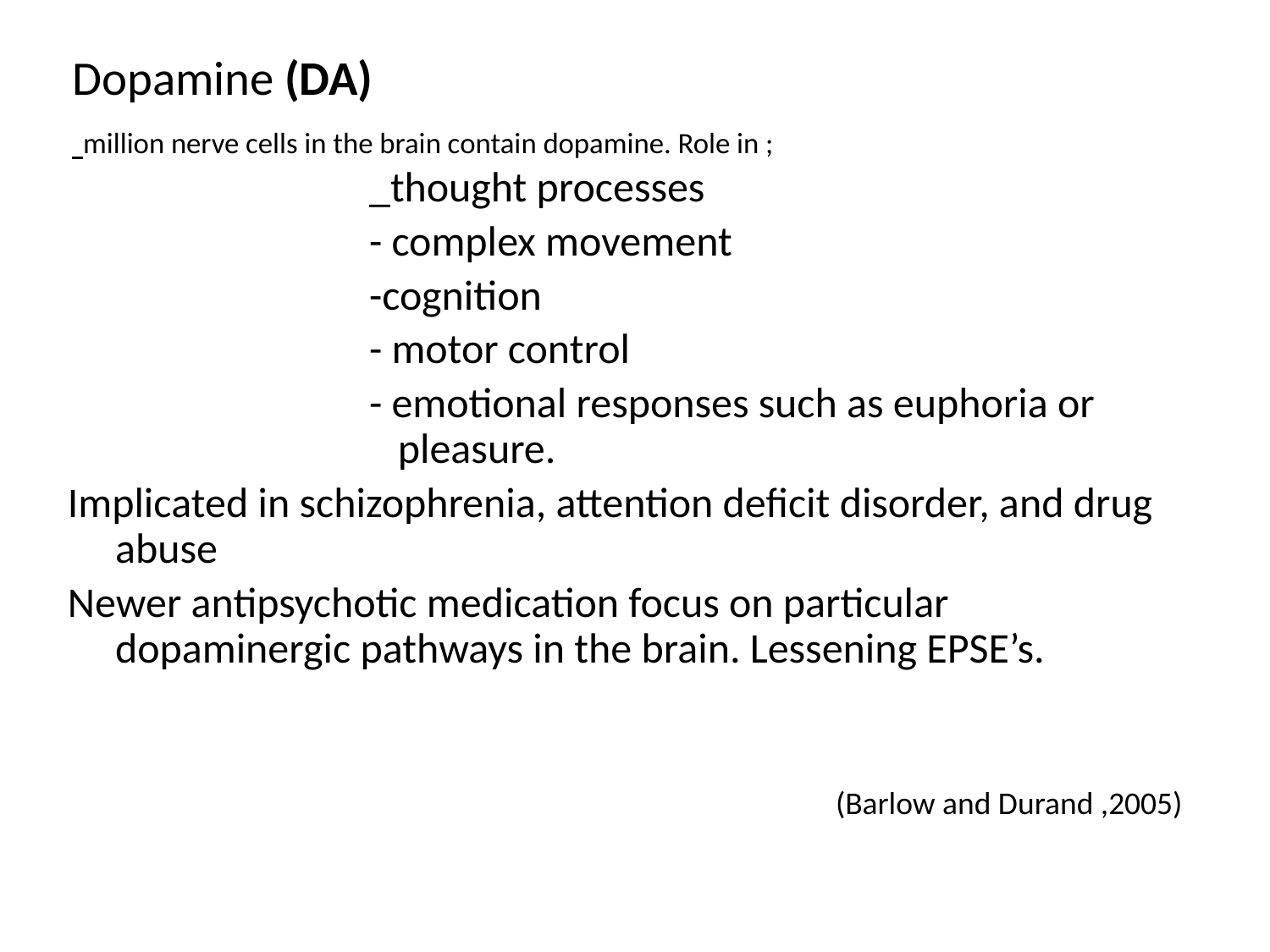

# Dopamine (DA) million nerve cells in the brain contain dopamine. Role in ;
			_thought processes
			- complex movement
			-cognition
			- motor control
			- emotional responses such as euphoria or 			   pleasure.
Implicated in schizophrenia, attention deficit disorder, and drug abuse
Newer antipsychotic medication focus on particular dopaminergic pathways in the brain. Lessening EPSE’s.
(Barlow and Durand ,2005)